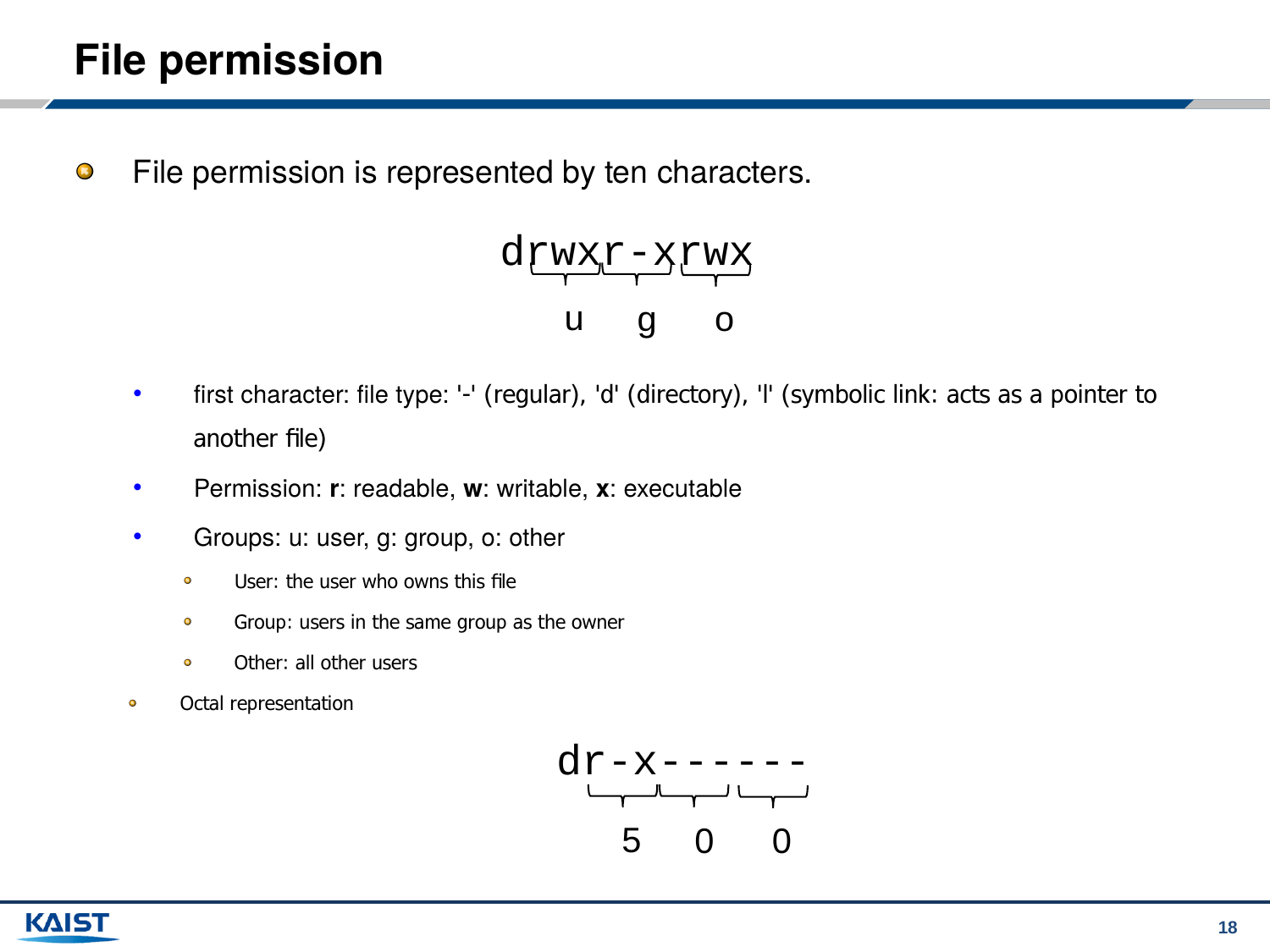

# File permission
File permission is represented by ten characters.
drwxr-xrwx

first character: file type: '-' (regular), 'd' (directory), 'l' (symbolic link: acts as a pointer to another file)
Permission: r: readable, w: writable, x: executable
Groups: u: user, g: group, o: other
User: the user who owns this file
Group: users in the same group as the owner
Other: all other users
Octal representation
dr-x------

u
g
o

5
0
0